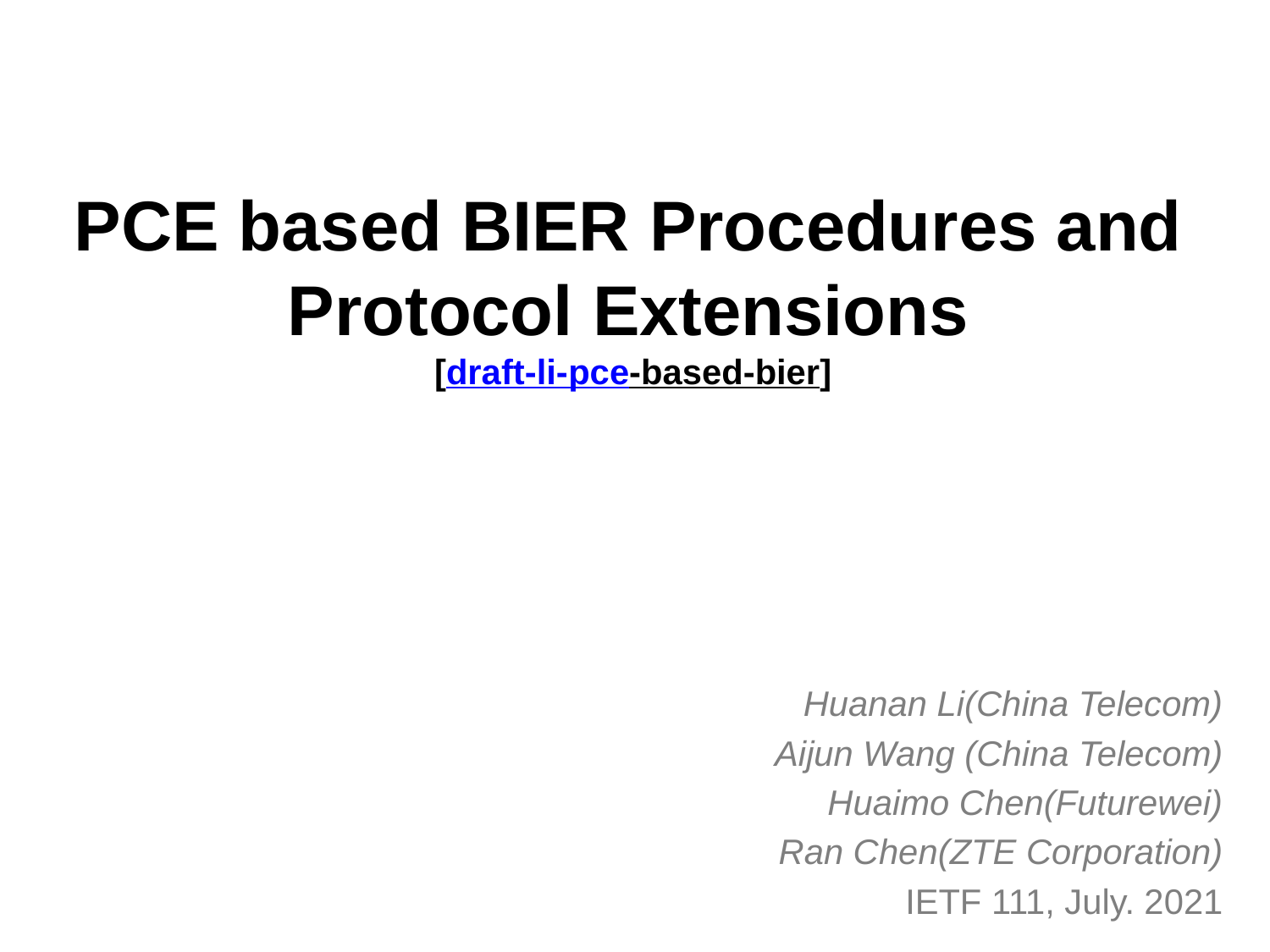

# PCE based BIER Procedures and Protocol Extensions [draft-li-pce-based-bier]
Huanan Li(China Telecom)
Aijun Wang (China Telecom)
Huaimo Chen(Futurewei)
Ran Chen(ZTE Corporation)
IETF 111, July. 2021